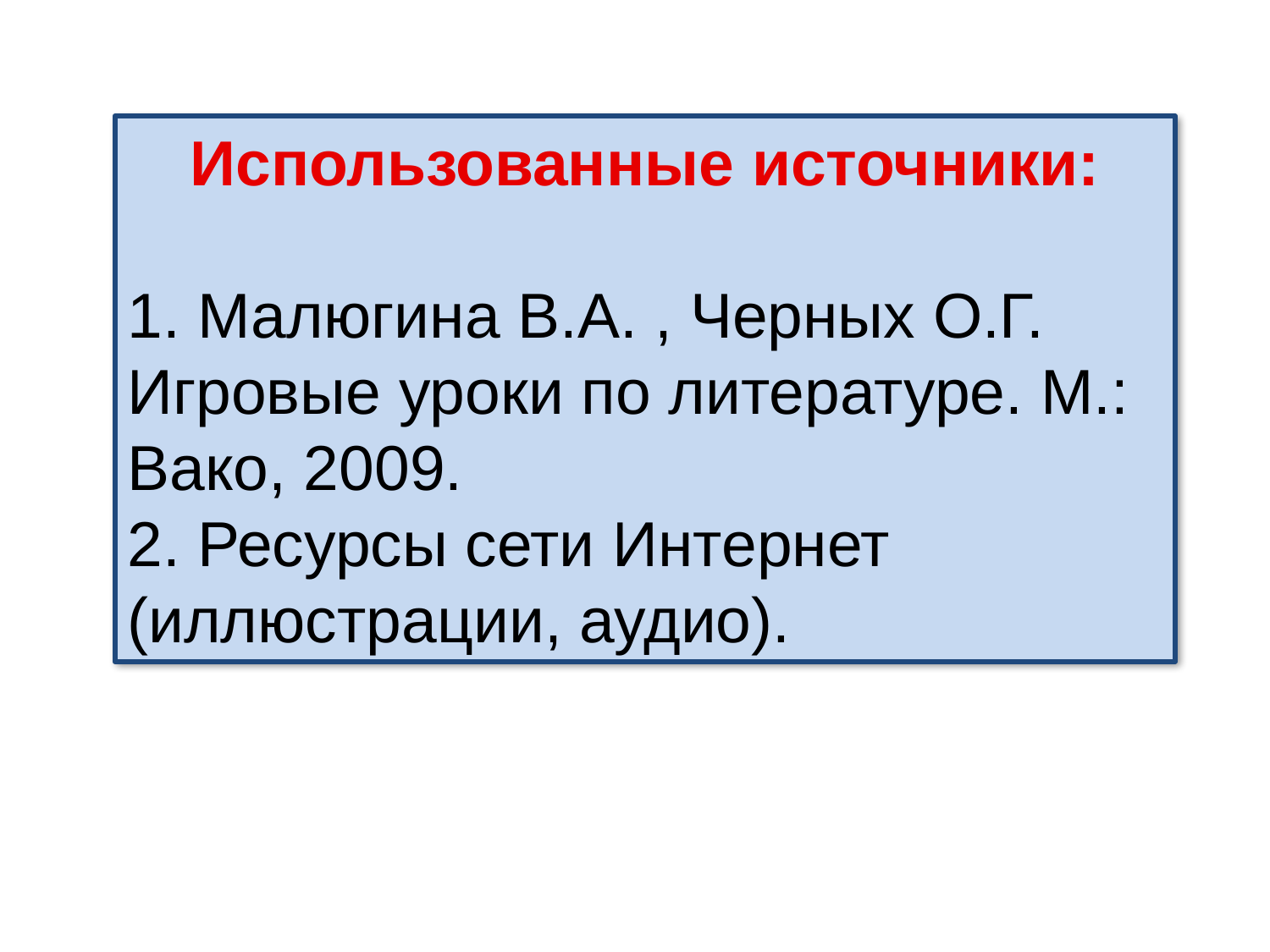

Использованные источники:

1. Малюгина В.А. , Черных О.Г. Игровые уроки по литературе. М.: Вако, 2009.
2. Ресурсы сети Интернет (иллюстрации, аудио).